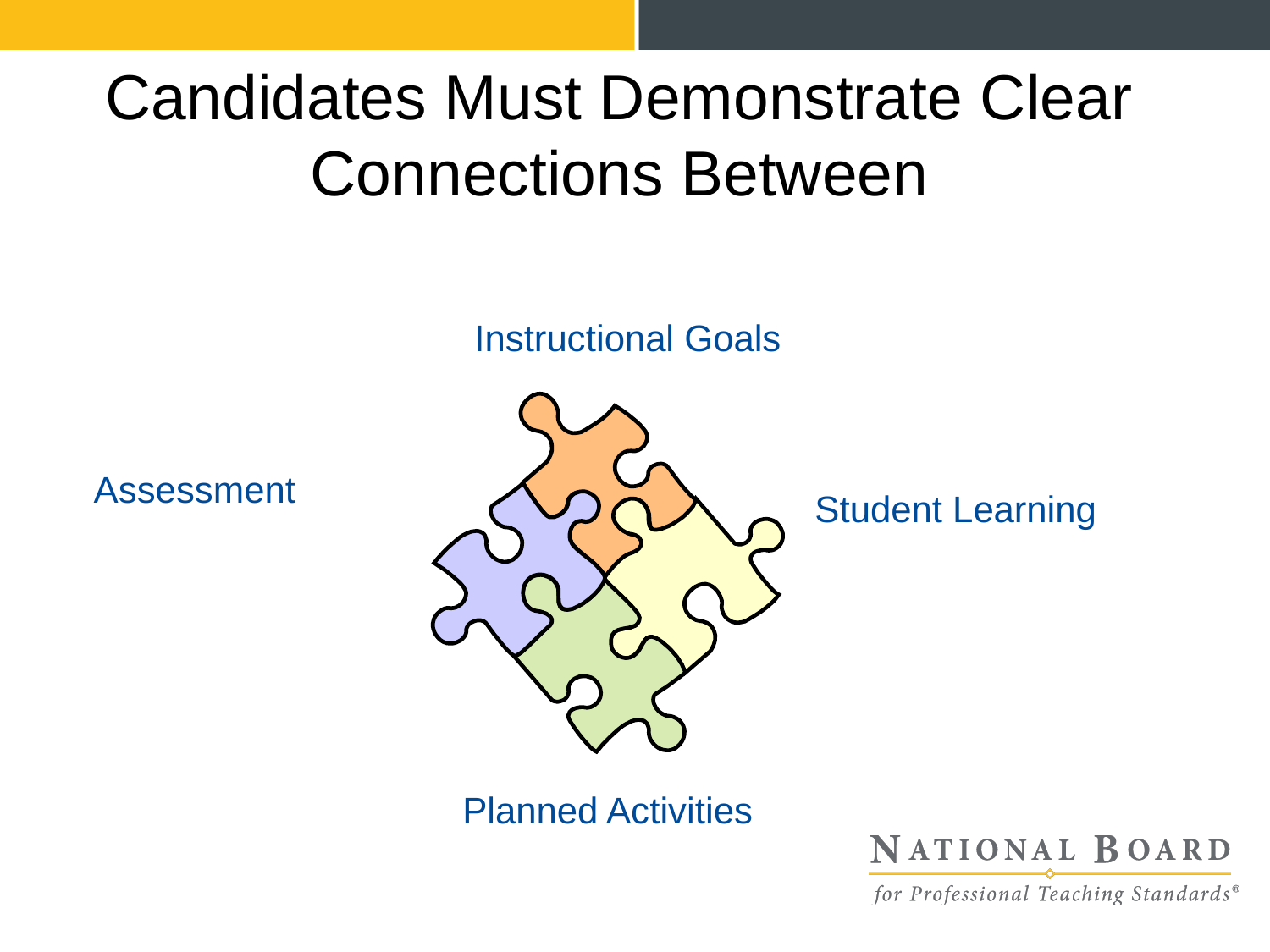

# Candidates Must Demonstrate Clear Connections Between

Instructional Goals

Assessment
Student Learning
Planned Activities